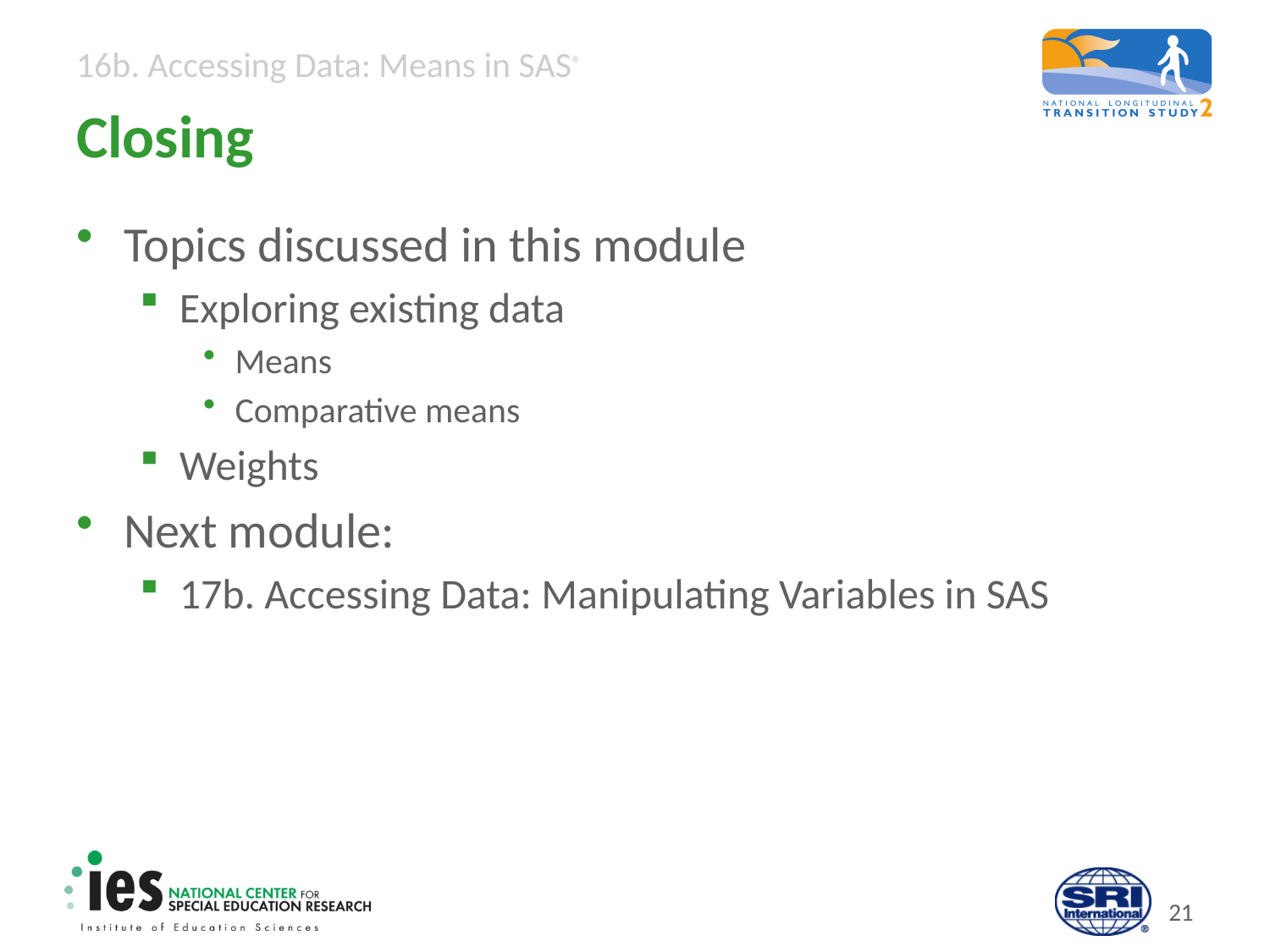

# Closing
Topics discussed in this module
Exploring existing data
Means
Comparative means
Weights
Next module:
17b. Accessing Data: Manipulating Variables in SAS

21